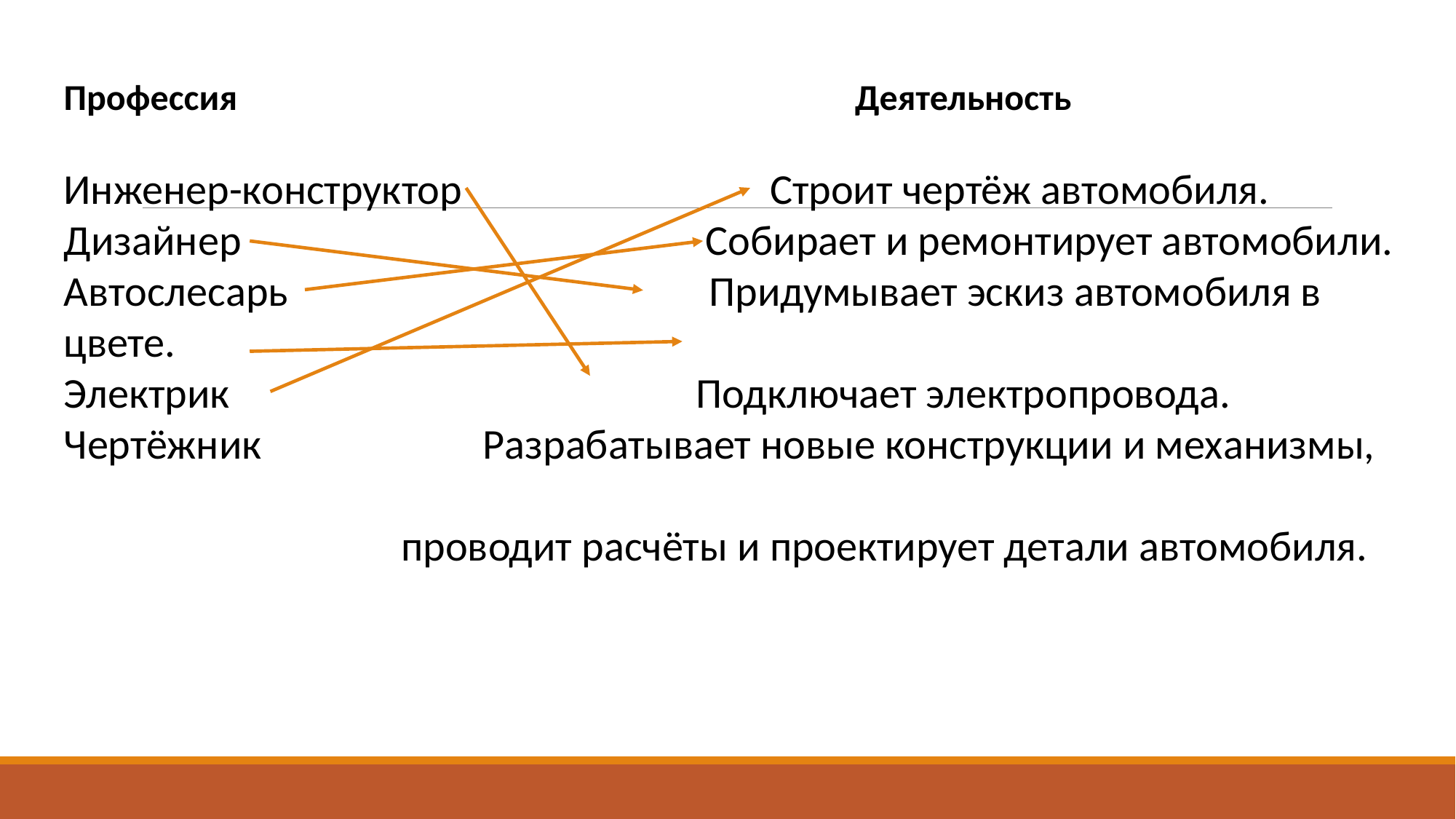

Профессия	                                                                      Деятельность

Инженер-конструктор	                            Строит чертёж автомобиля.
Дизайнер	                                            Собирает и ремонтирует автомобили.
Автослесарь 	                                 Придумывает эскиз автомобиля в цвете.
Электрик	                                           Подключает электропровода.
Чертёжник                       Разрабатывает новые конструкции и механизмы,
                                   проводит расчёты и проектирует детали автомобиля.